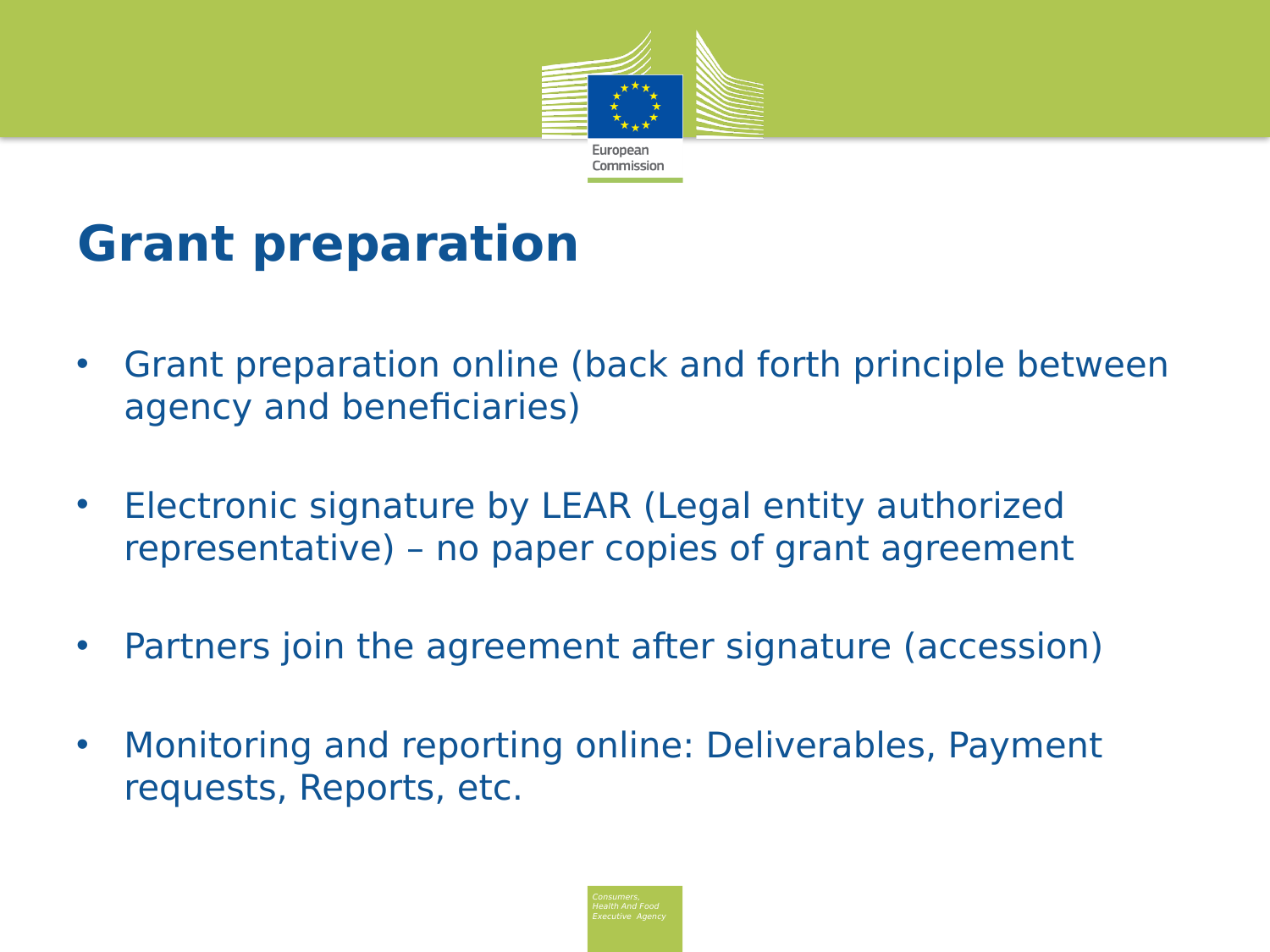

# Grant preparation

Grant preparation online (back and forth principle between agency and beneficiaries)

Electronic signature by LEAR (Legal entity authorized representative) – no paper copies of grant agreement

Partners join the agreement after signature (accession)

Monitoring and reporting online: Deliverables, Payment requests, Reports, etc.